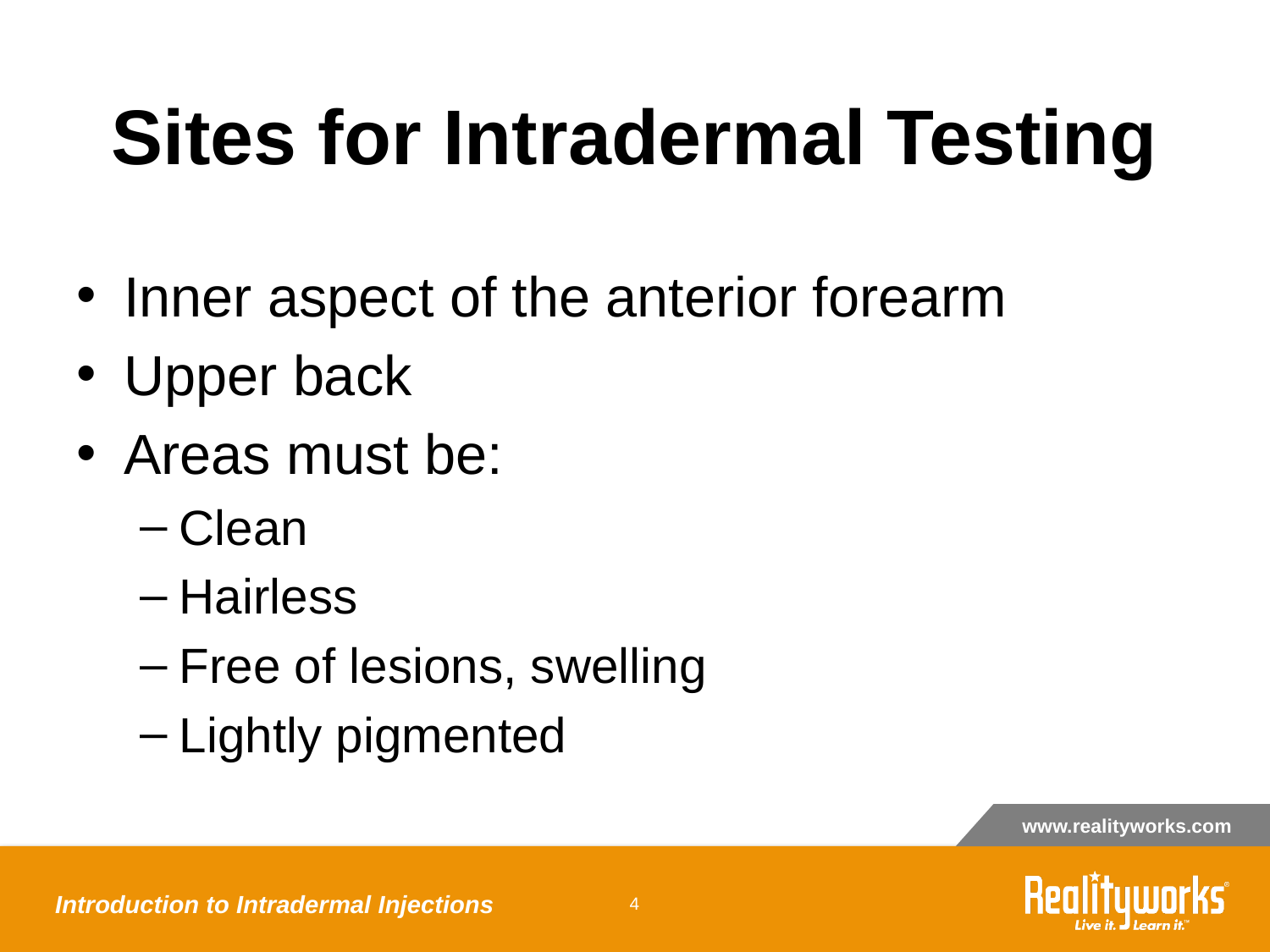

# Sites for Intradermal Testing
Inner aspect of the anterior forearm
Upper back
Areas must be:
Clean
Hairless
Free of lesions, swelling
Lightly pigmented
Introduction to Intradermal Injections
4